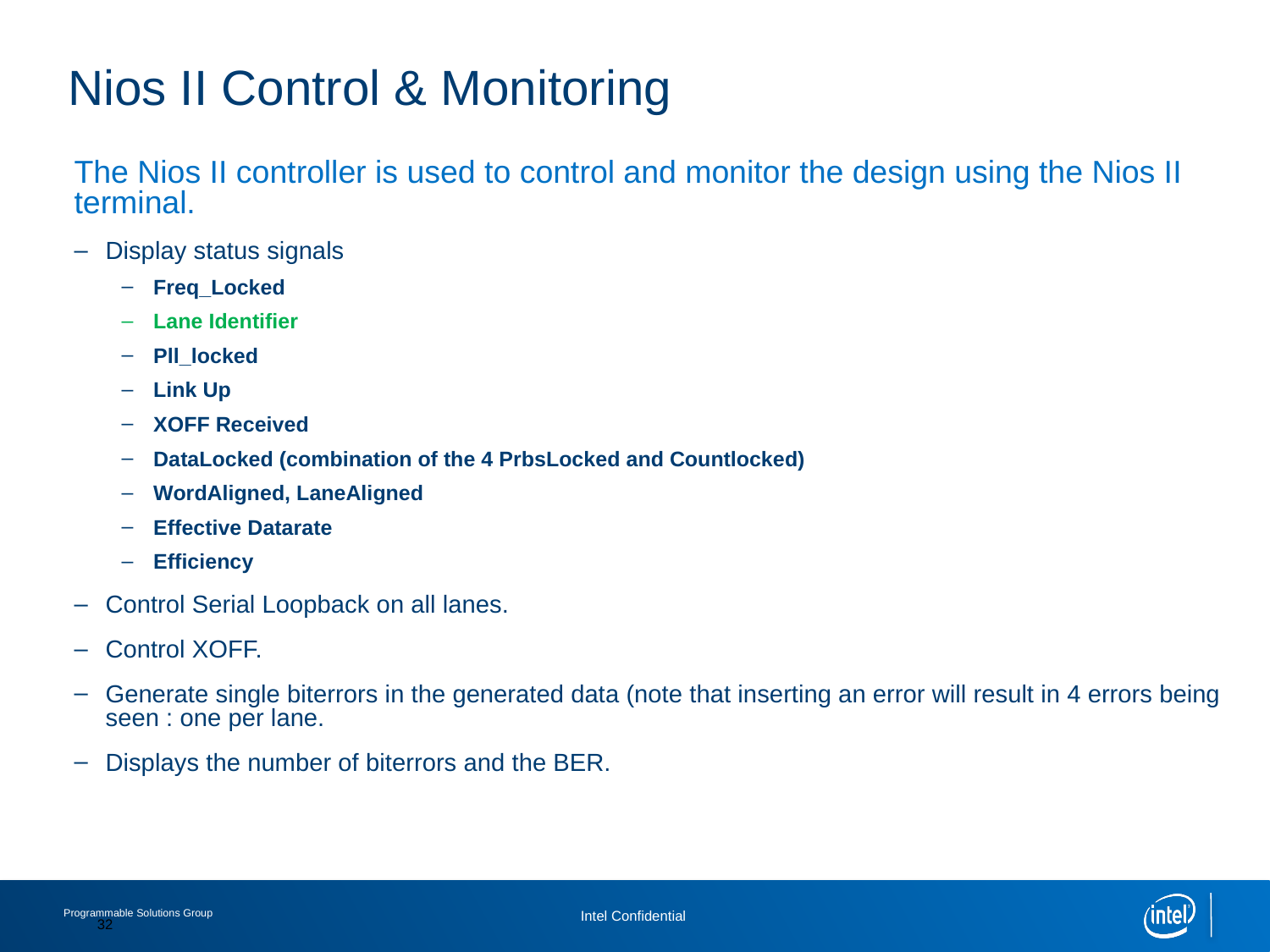

# Nios II Control & Monitoring
The Nios II controller is used to control and monitor the design using the Nios II terminal.
Display status signals
Freq_Locked
Lane Identifier
Pll_locked
Link Up
XOFF Received
DataLocked (combination of the 4 PrbsLocked and Countlocked)
WordAligned, LaneAligned
Effective Datarate
Efficiency
Control Serial Loopback on all lanes.
Control XOFF.
Generate single biterrors in the generated data (note that inserting an error will result in 4 errors being seen : one per lane.
Displays the number of biterrors and the BER.
32